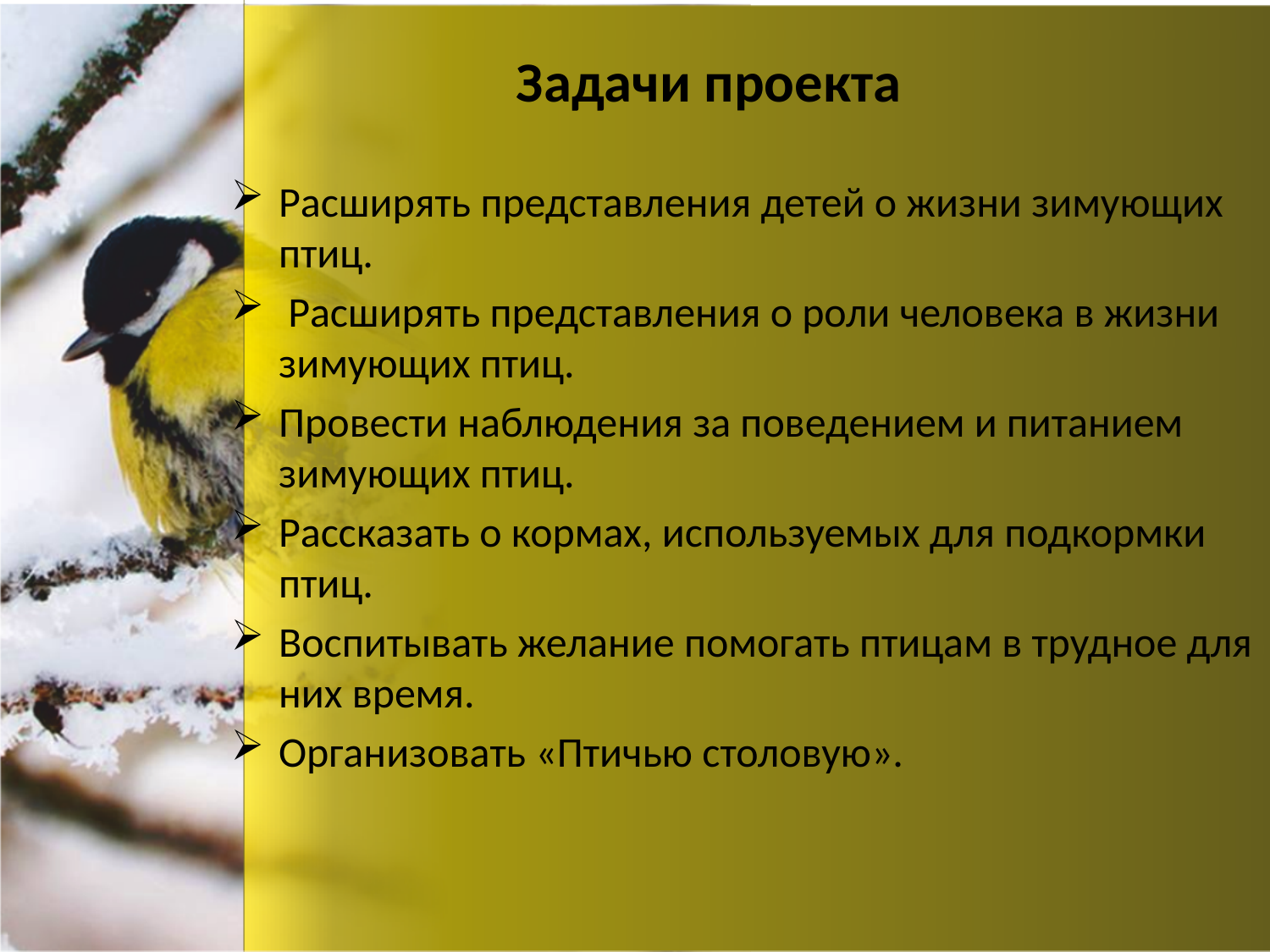

# Задачи проекта
Расширять представления детей о жизни зимующих птиц.
 Расширять представления о роли человека в жизни зимующих птиц.
Провести наблюдения за поведением и питанием зимующих птиц.
Рассказать о кормах, используемых для подкормки птиц.
Воспитывать желание помогать птицам в трудное для них время.
Организовать «Птичью столовую».